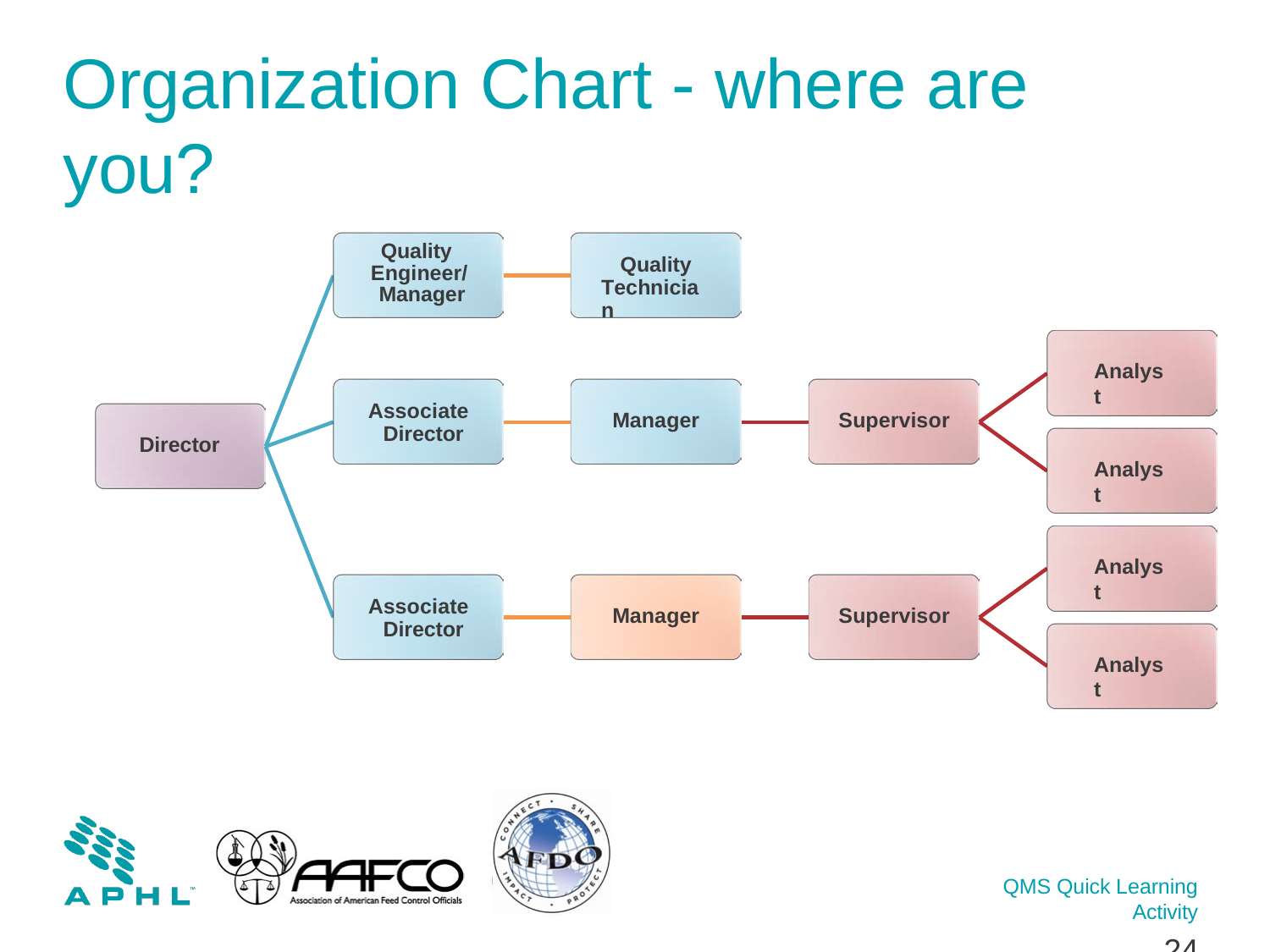

Organization Chart - where are you?

Quality  Engineer/  Manager
Quality  Technician

Analyst

Associate  Director

Manager
Supervisor

Director

Analyst

Analyst

Associate  Director
Manager
Supervisor

Analyst

QMS Quick Learning Activity
24